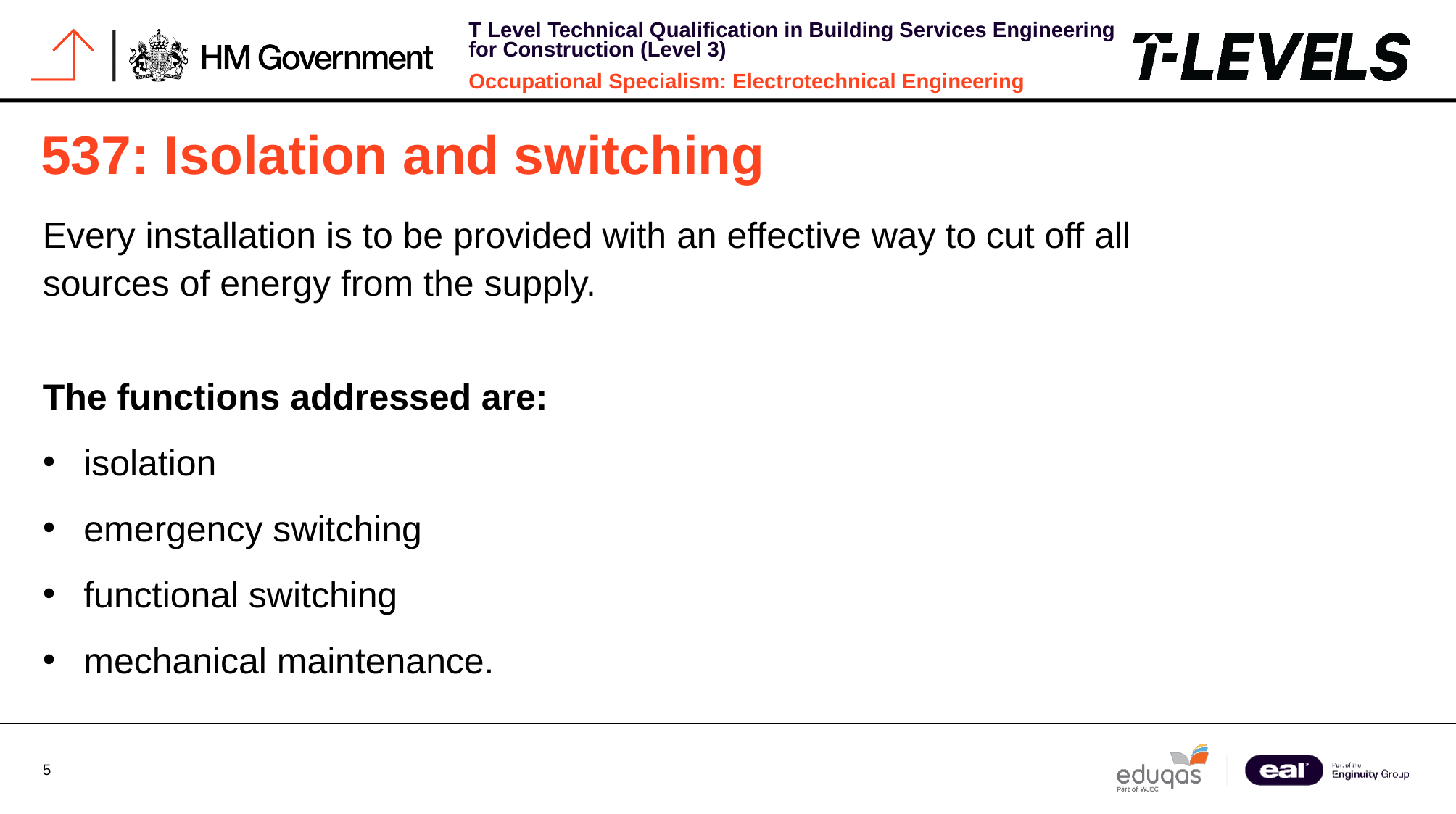

# 537: Isolation and switching
Every installation is to be provided with an effective way to cut off all sources of energy from the supply.
The functions addressed are:
isolation
emergency switching
functional switching
mechanical maintenance.